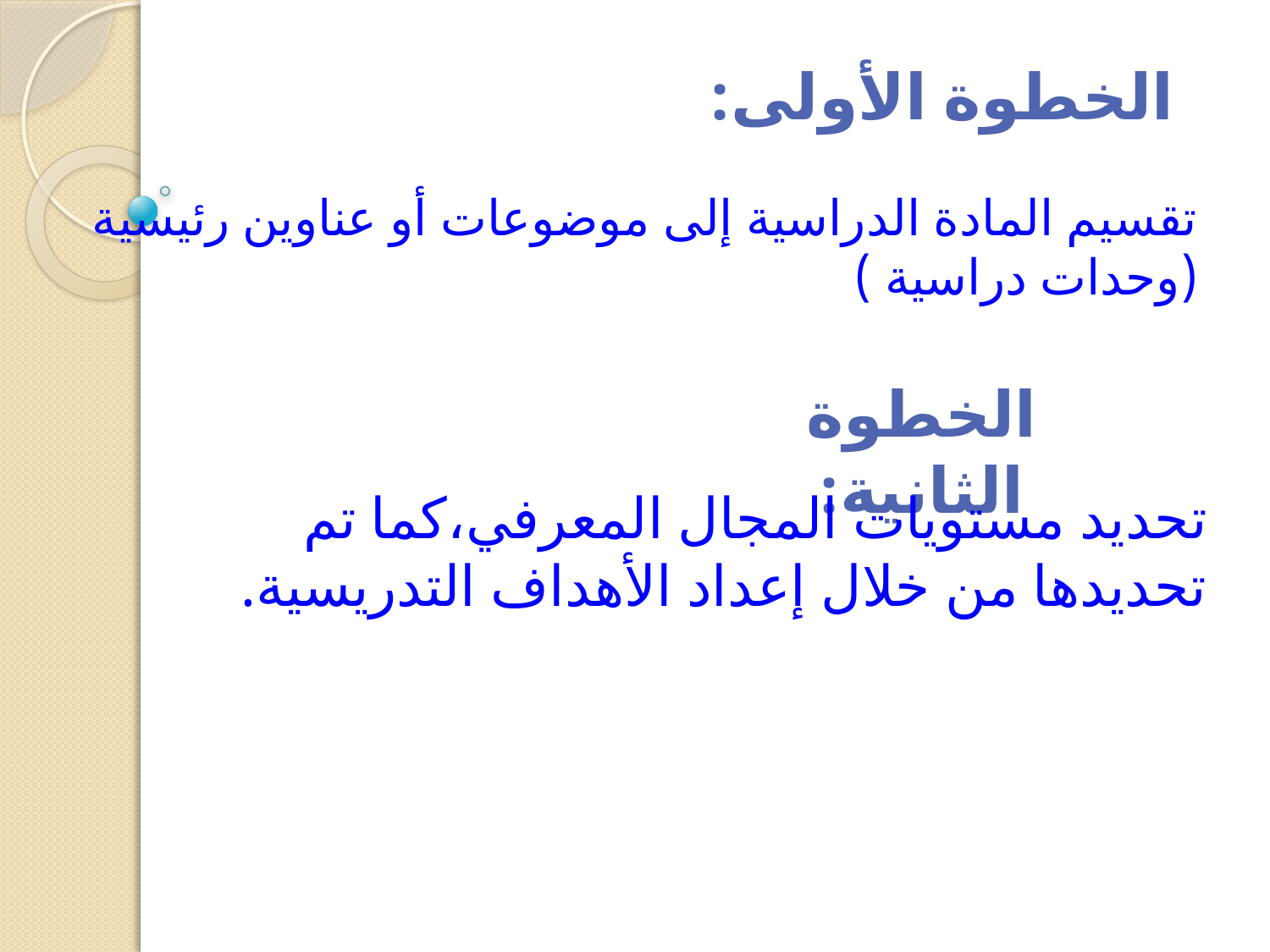

الخطوة الأولى:
تقسيم المادة الدراسية إلى موضوعات أو عناوين رئيسية (وحدات دراسية )
الخطوة الثانية:
تحديد مستويات المجال المعرفي،كما تم تحديدها من خلال إعداد الأهداف التدريسية.